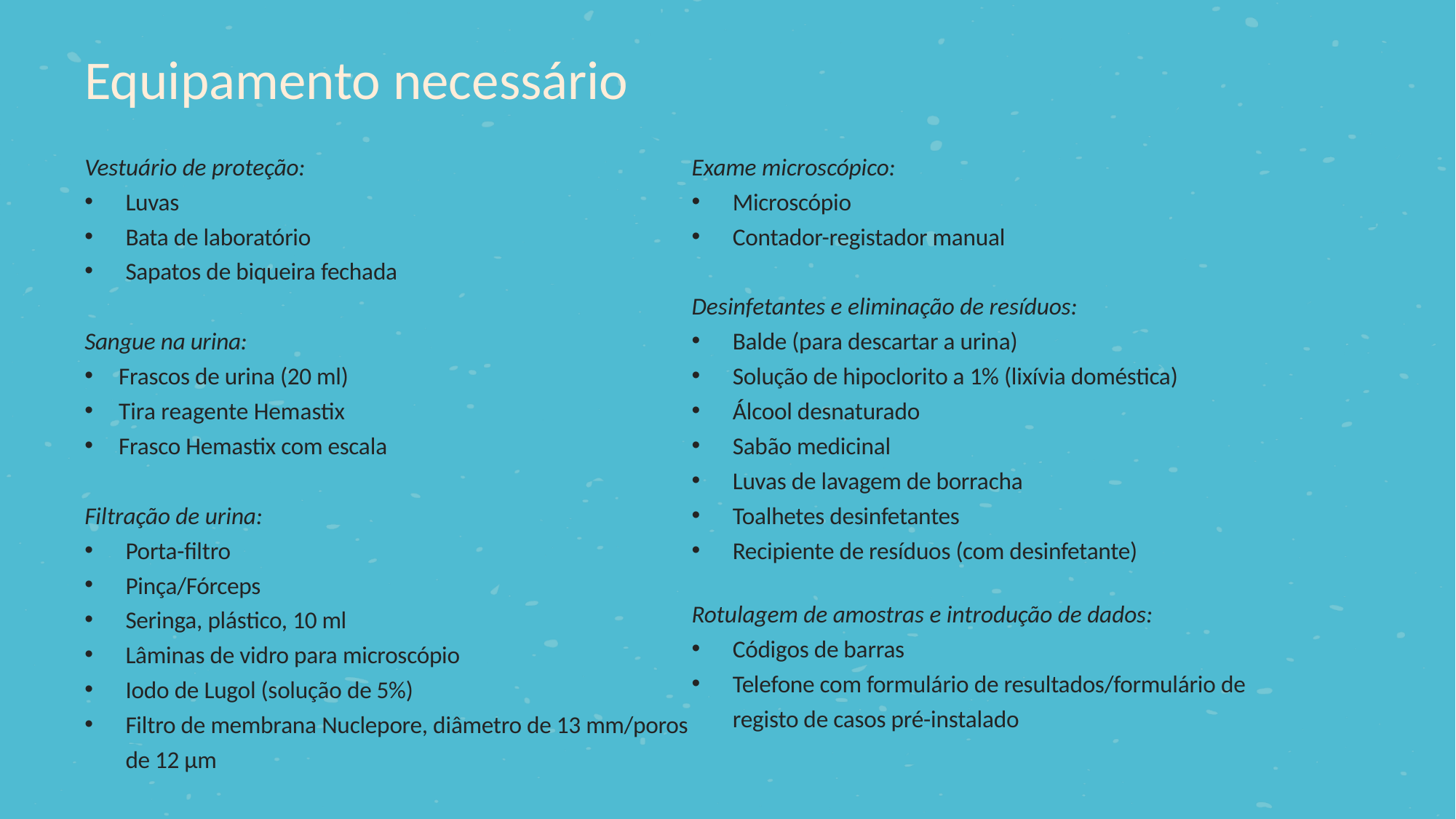

Equipamento necessário
Vestuário de proteção:
Luvas
Bata de laboratório
Sapatos de biqueira fechada

Sangue na urina:
Frascos de urina (20 ml)
Tira reagente Hemastix
Frasco Hemastix com escala

Filtração de urina:
Porta-filtro
Pinça/Fórceps
Seringa, plástico, 10 ml
Lâminas de vidro para microscópio
Iodo de Lugol (solução de 5%)
Filtro de membrana Nuclepore, diâmetro de 13 mm/poros de 12 µm

Exame microscópico:
Microscópio
Contador-registador manual

Desinfetantes e eliminação de resíduos:
Balde (para descartar a urina)
Solução de hipoclorito a 1% (lixívia doméstica)
Álcool desnaturado
Sabão medicinal
Luvas de lavagem de borracha
Toalhetes desinfetantes
Recipiente de resíduos (com desinfetante)

Rotulagem de amostras e introdução de dados:
Códigos de barras
Telefone com formulário de resultados/formulário de registo de casos pré-instalado